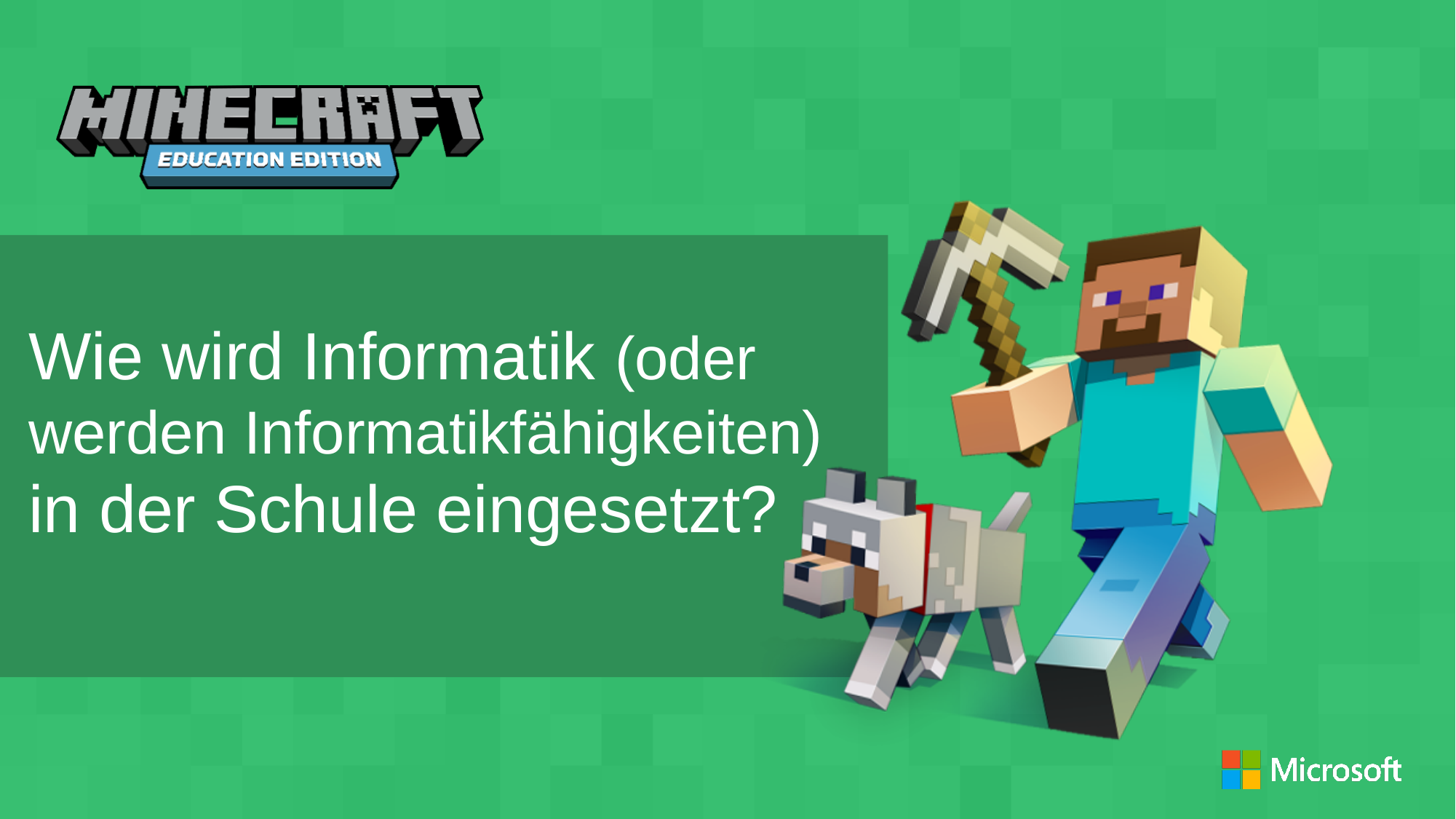

Wie wird Informatik (oder werden Informatikfähigkeiten) in der Schule eingesetzt?